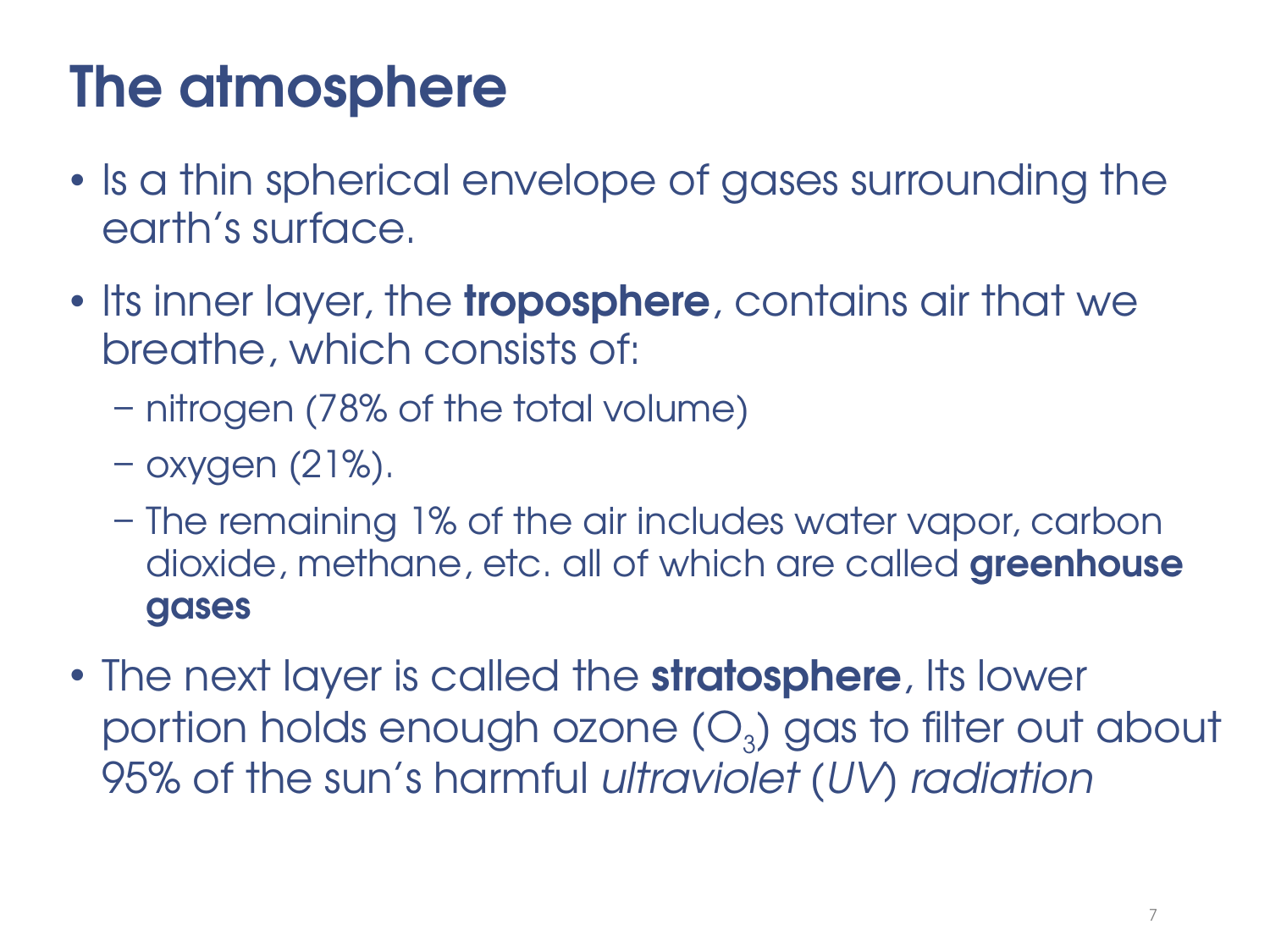

# The atmosphere
Is a thin spherical envelope of gases surrounding the earth’s surface.
Its inner layer, the troposphere, contains air that we breathe, which consists of:
nitrogen (78% of the total volume)
oxygen (21%).
The remaining 1% of the air includes water vapor, carbon dioxide, methane, etc. all of which are called greenhouse gases
The next layer is called the stratosphere, Its lower portion holds enough ozone (O3) gas to filter out about 95% of the sun’s harmful ultraviolet (UV) radiation
7